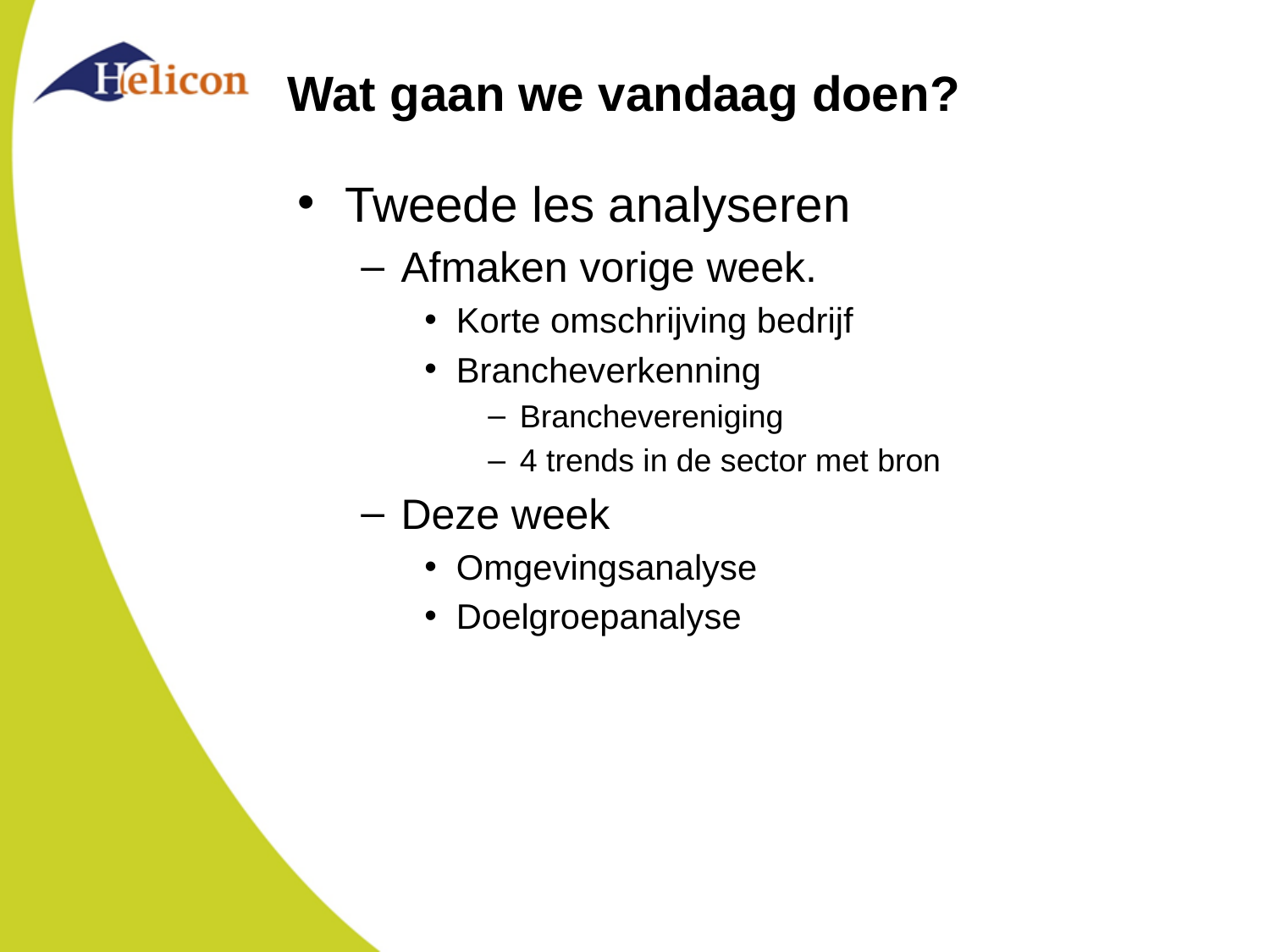

# Wat gaan we vandaag doen?
Tweede les analyseren
Afmaken vorige week.
Korte omschrijving bedrijf
Brancheverkenning
Branchevereniging
4 trends in de sector met bron
Deze week
Omgevingsanalyse
Doelgroepanalyse